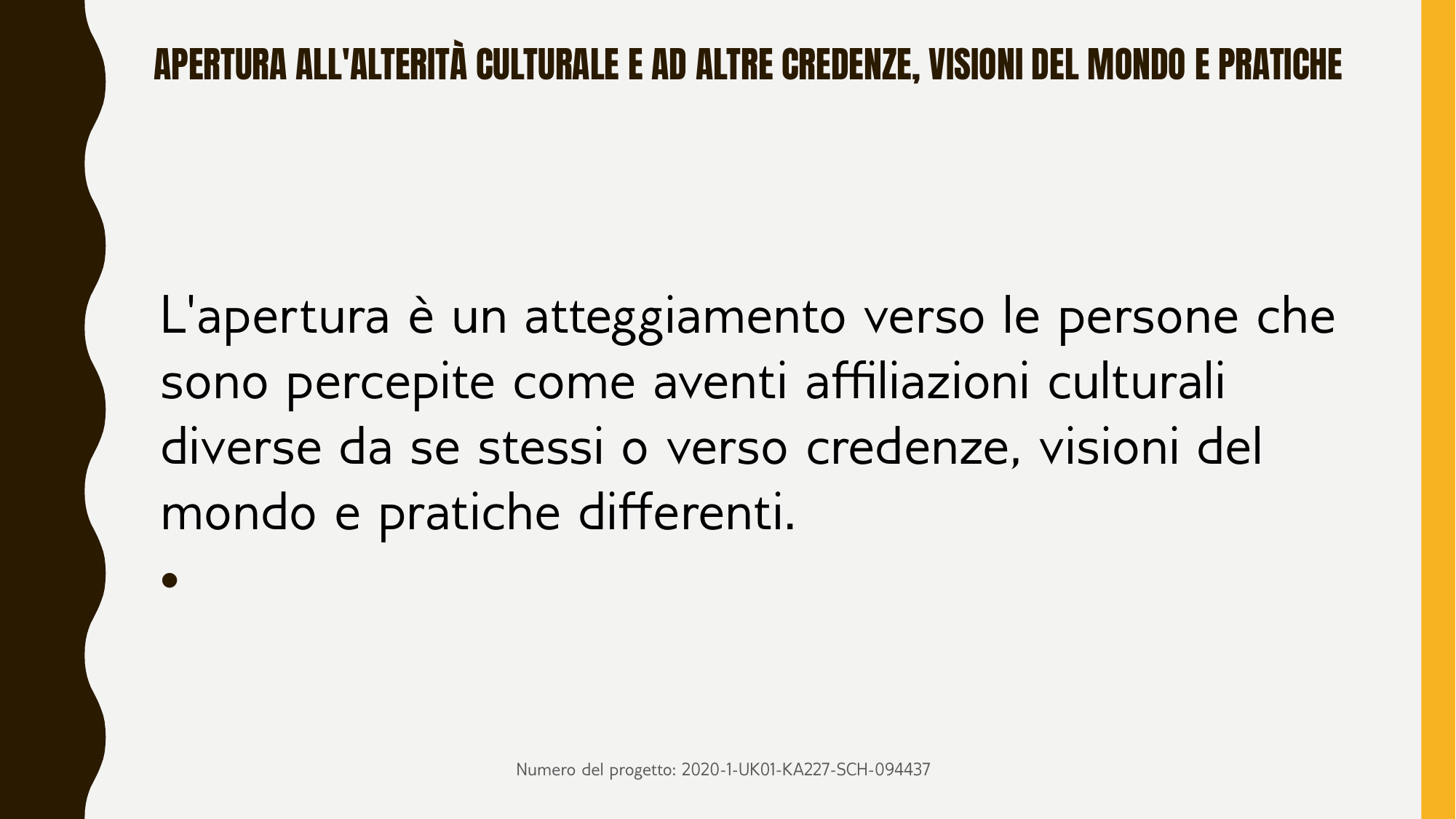

# APERTURA ALL'ALTERITÀ CULTURALE E AD ALTRE CREDENZE, VISIONI DEL MONDO E PRATICHE

L'apertura è un atteggiamento verso le persone che sono percepite come aventi affiliazioni culturali diverse da se stessi o verso credenze, visioni del mondo e pratiche differenti.

Numero del progetto: 2020-1-UK01-KA227-SCH-094437